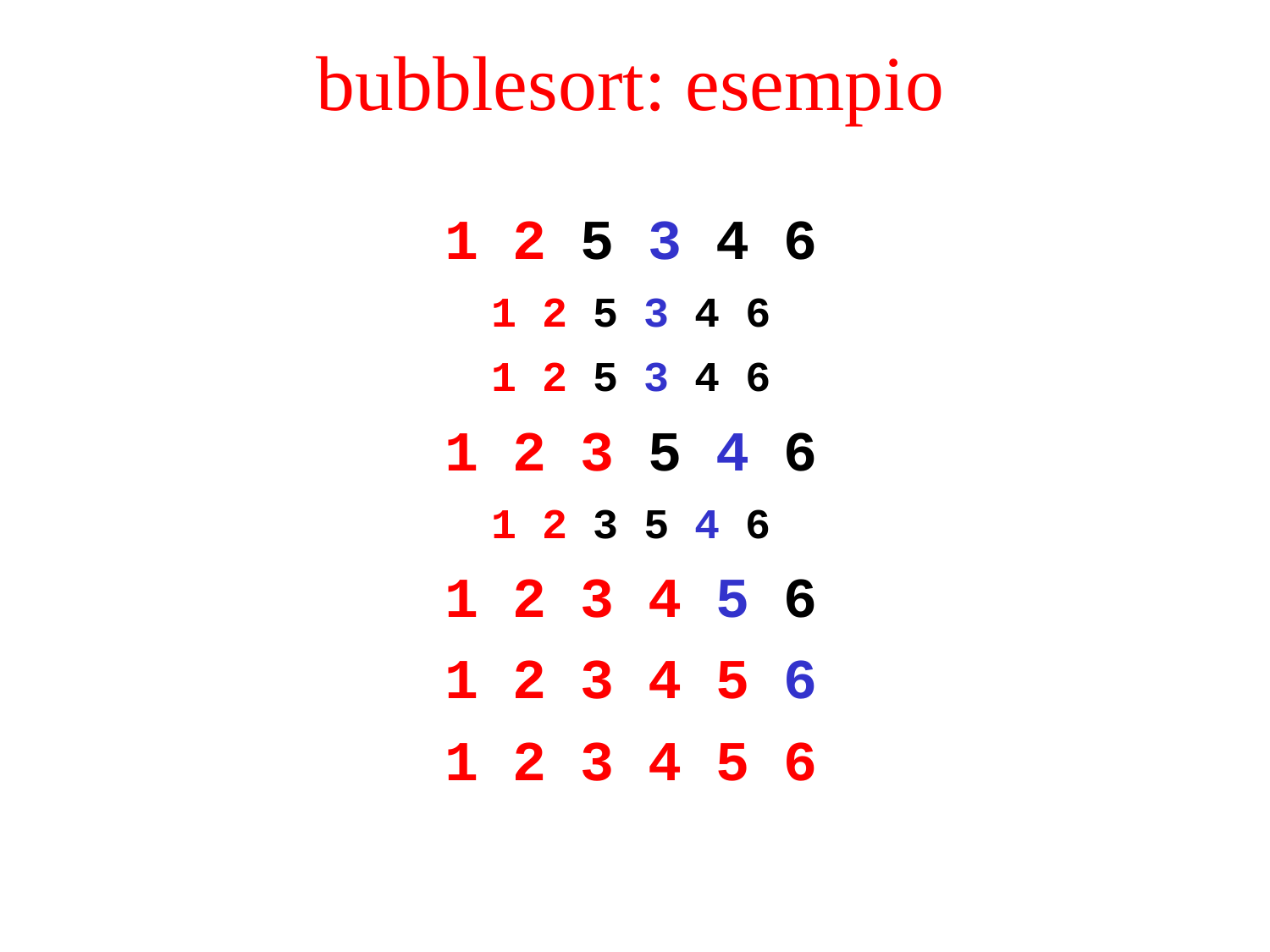

# bubblesort: esempio
1 2 5 3 4 6
1 2 5 3 4 6
1 2 5 3 4 6
1 2 3 5 4 6
1 2 3 5 4 6
1 2 3 4 5 6
1 2 3 4 5 6
1 2 3 4 5 6